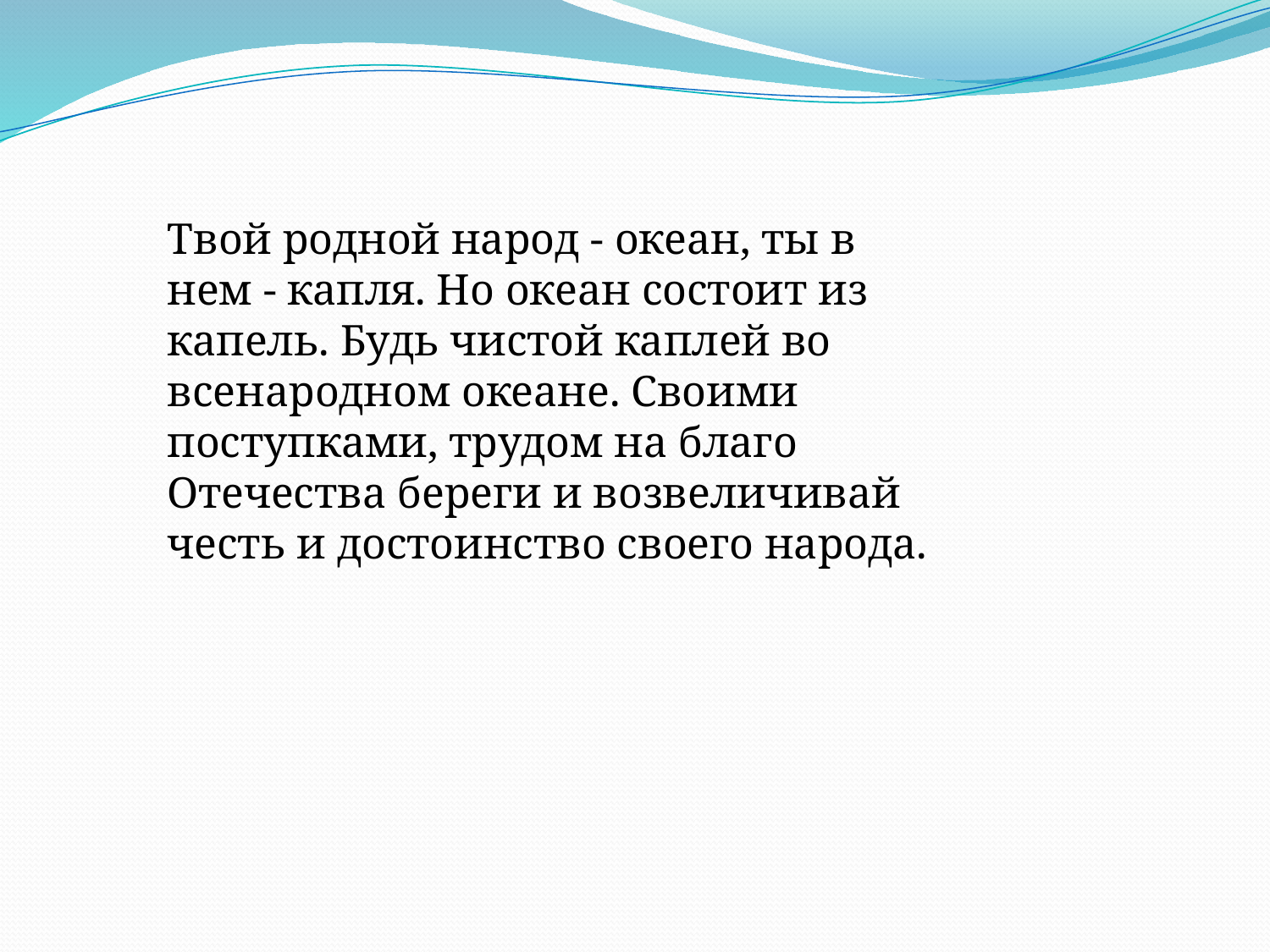

Твой родной народ - океан, ты в нем - капля. Но океан состоит из капель. Будь чистой каплей во всенародном океане. Своими поступками, трудом на благо Отечества береги и возвеличивай честь и достоинство своего народа.